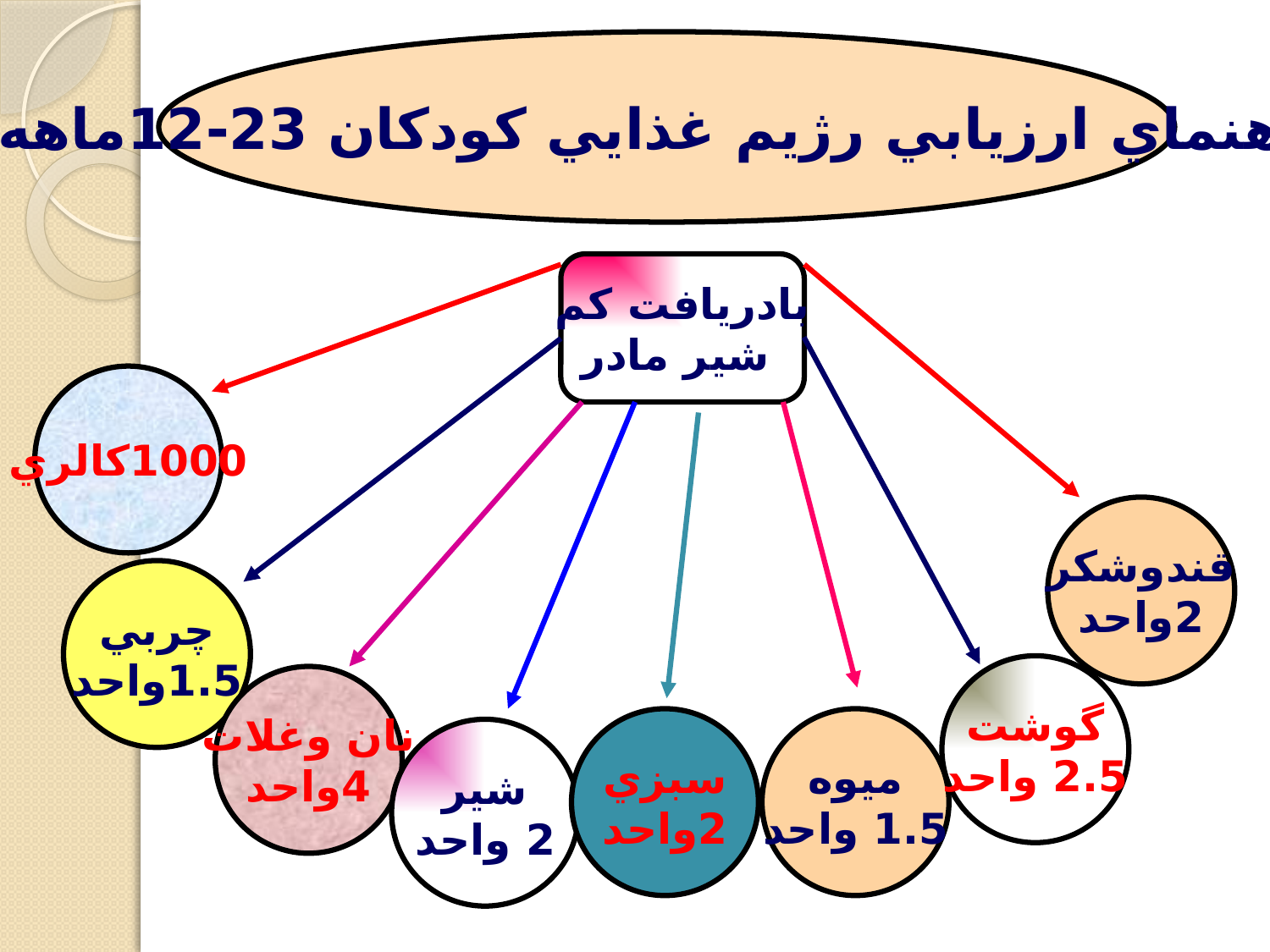

راهنماي ارزيابي رژيم غذايي كودكان 23-12ماهه
بادريافت كم
 شير مادر

1000كالري

قندوشكر
2واحد
چربي
1.5واحد
گوشت
2.5 واحد
نان وغلات
4واحد
سبزي
2واحد
ميوه
1.5 واحد
شير
2 واحد